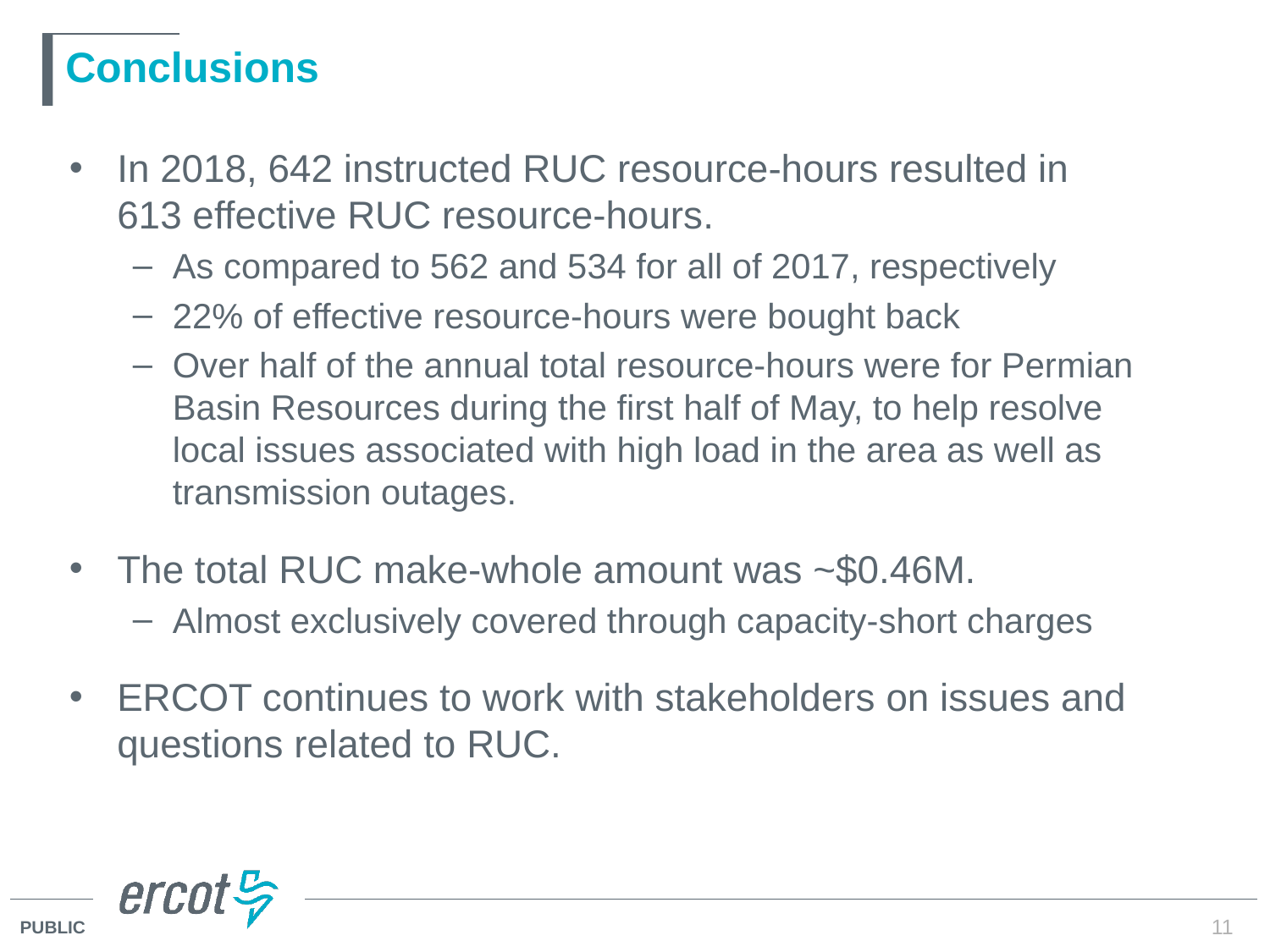

# Conclusions
In 2018, 642 instructed RUC resource-hours resulted in 613 effective RUC resource-hours.
As compared to 562 and 534 for all of 2017, respectively
22% of effective resource-hours were bought back
Over half of the annual total resource-hours were for Permian Basin Resources during the first half of May, to help resolve local issues associated with high load in the area as well as transmission outages.

The total RUC make-whole amount was ~$0.46M.
Almost exclusively covered through capacity-short charges

ERCOT continues to work with stakeholders on issues and questions related to RUC.
11